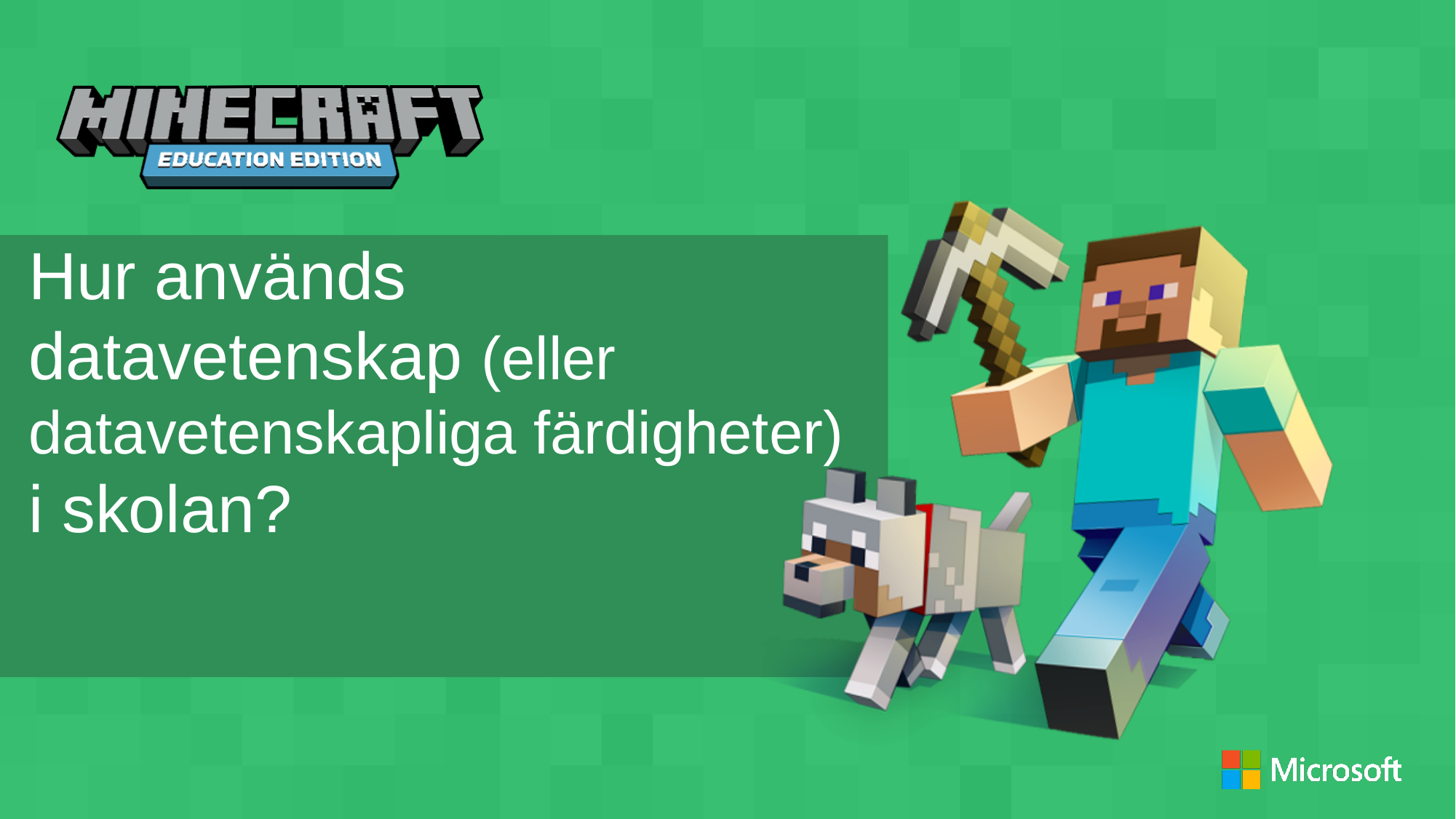

Hur används datavetenskap (eller datavetenskapliga färdigheter) i skolan?